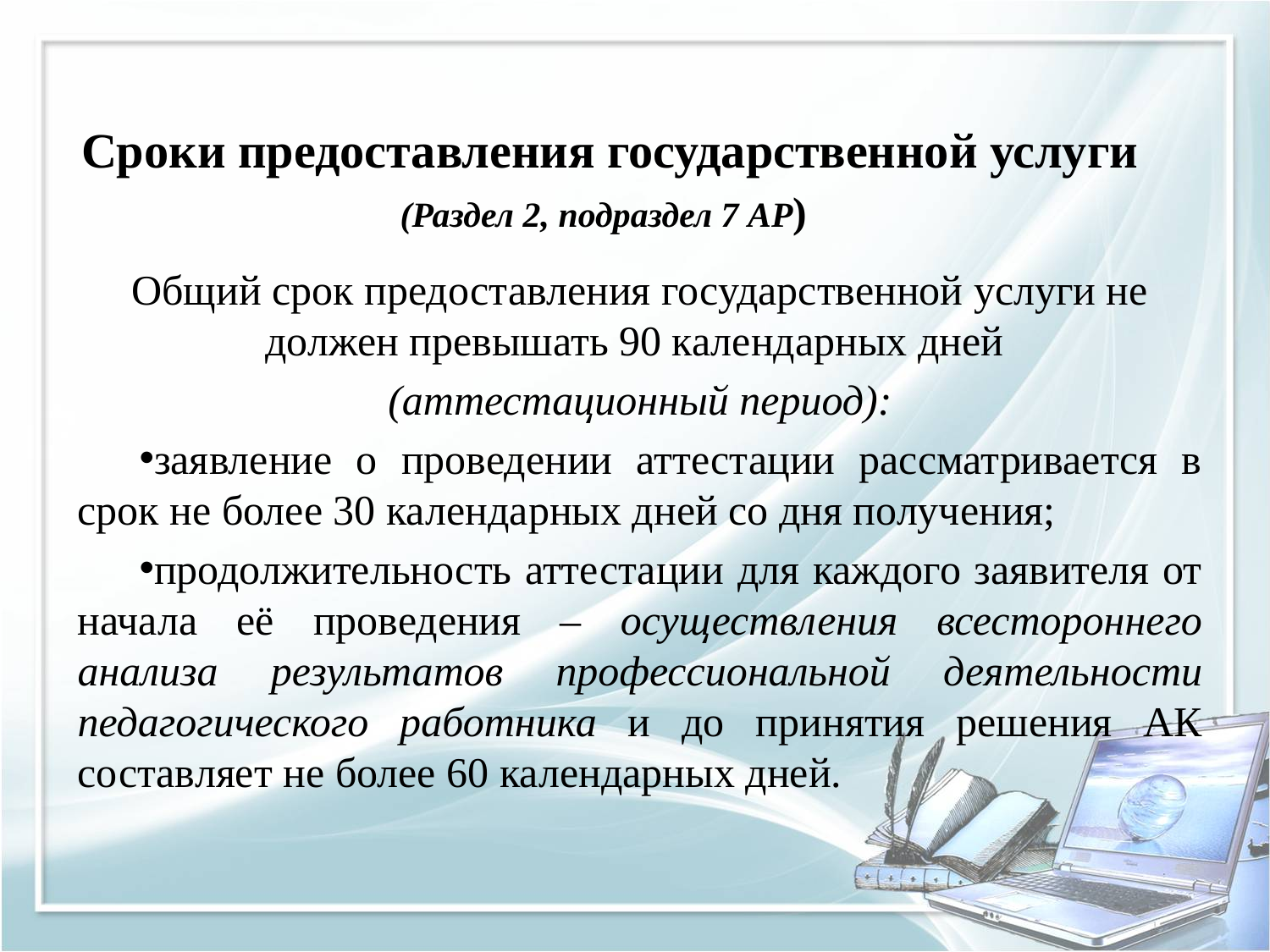

# Сроки предоставления государственной услуги (Раздел 2, подраздел 7 АР)
Общий срок предоставления государственной услуги не должен превышать 90 календарных дней
(аттестационный период):
заявление о проведении аттестации рассматривается в срок не более 30 календарных дней со дня получения;
продолжительность аттестации для каждого заявителя от начала её проведения – осуществления всестороннего анализа результатов профессиональной деятельности педагогического работника и до принятия решения АК составляет не более 60 календарных дней.